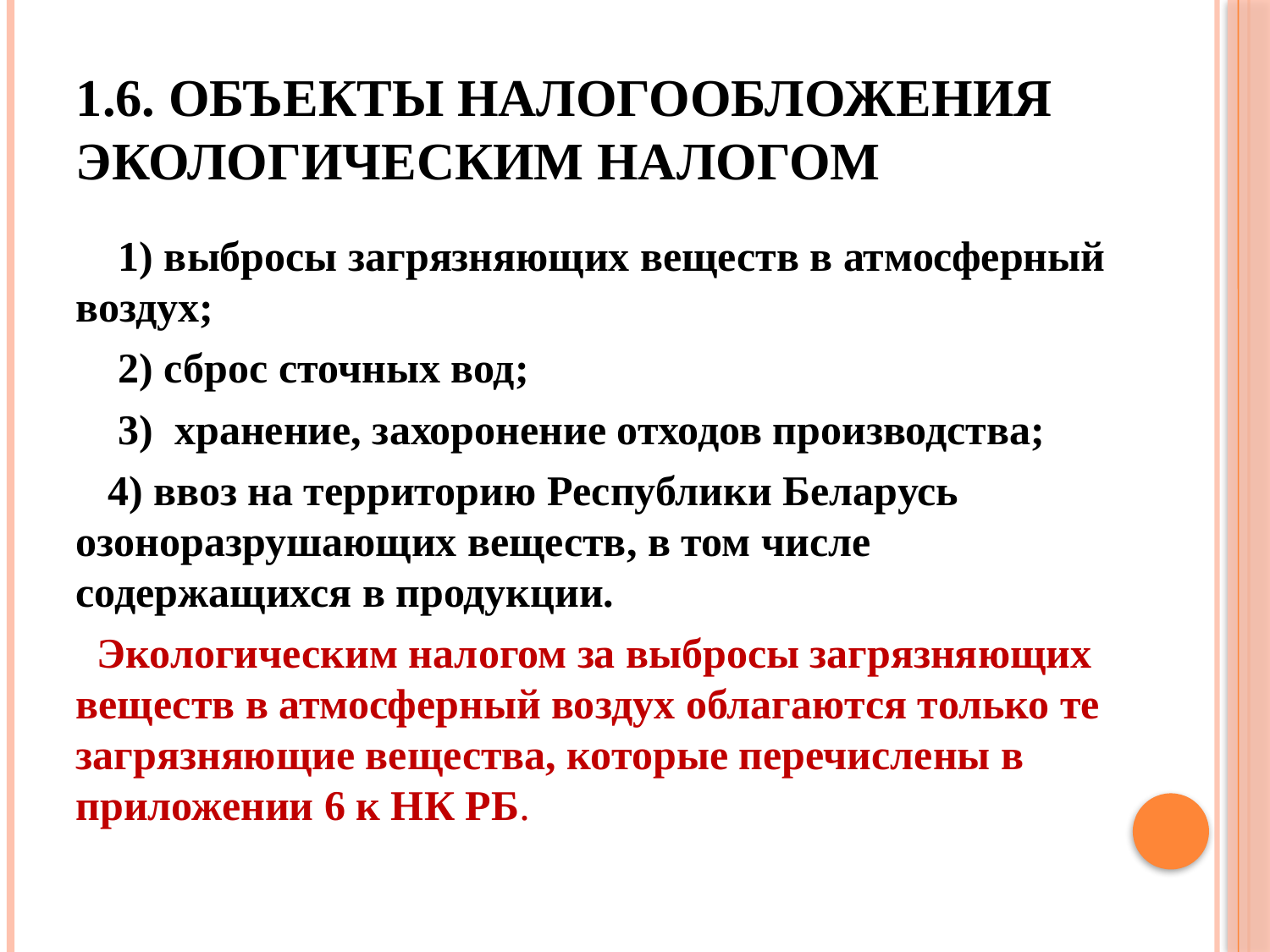

# 1.6. Объекты налогообложения  экологическим налогом
    1) выбросы загрязняющих веществ в атмосферный воздух;
    2) сброс сточных вод;
    3)  хранение, захоронение отходов производства;
   4) ввоз на территорию Республики Беларусь озоноразрушающих веществ, в том числе содержащихся в продукции.
  Экологическим налогом за выбросы загрязняющих веществ в атмосферный воздух облагаются только те загрязняющие вещества, которые перечислены в приложении 6 к НК РБ.